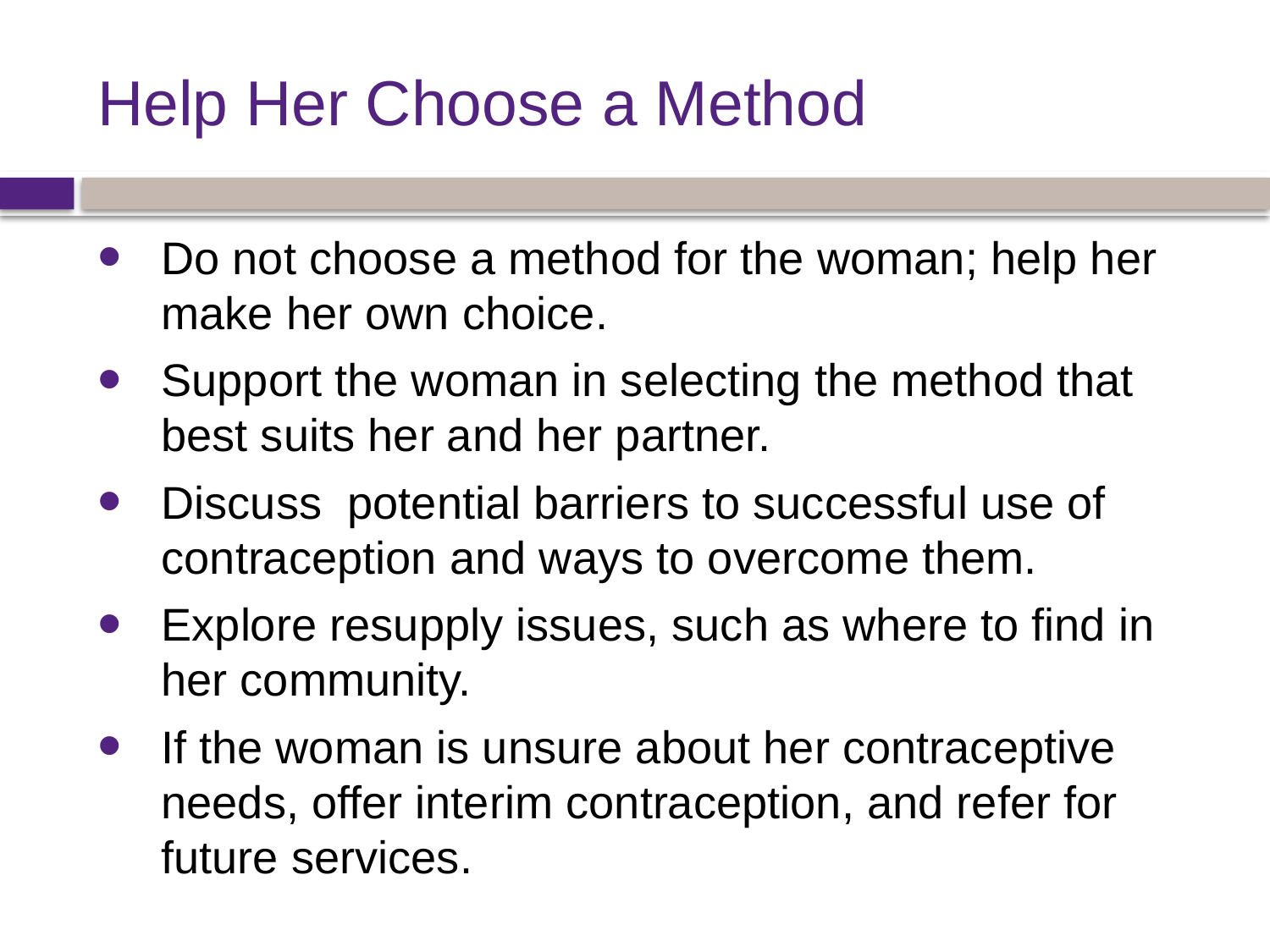

# Help Her Choose a Method
Do not choose a method for the woman; help her make her own choice.
Support the woman in selecting the method that best suits her and her partner.
Discuss  potential barriers to successful use of contraception and ways to overcome them.
Explore resupply issues, such as where to find in her community.
If the woman is unsure about her contraceptive needs, offer interim contraception, and refer for future services.